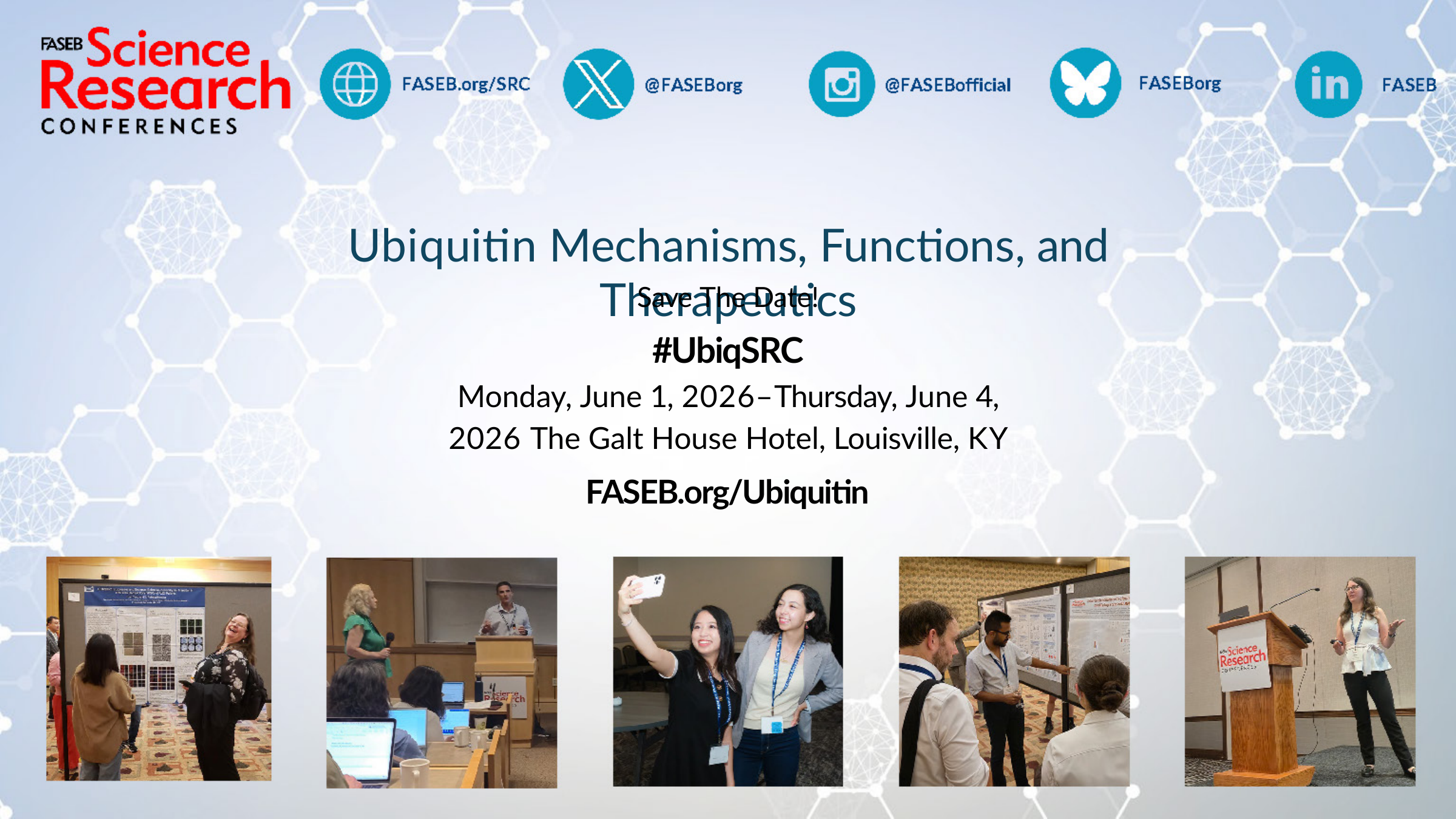

# Ubiquitin Mechanisms, Functions, and Therapeutics
Save The Date!
#UbiqSRC
Monday, June 1, 2026–Thursday, June 4, 2026 The Galt House Hotel, Louisville, KY
FASEB.org/Ubiquitin